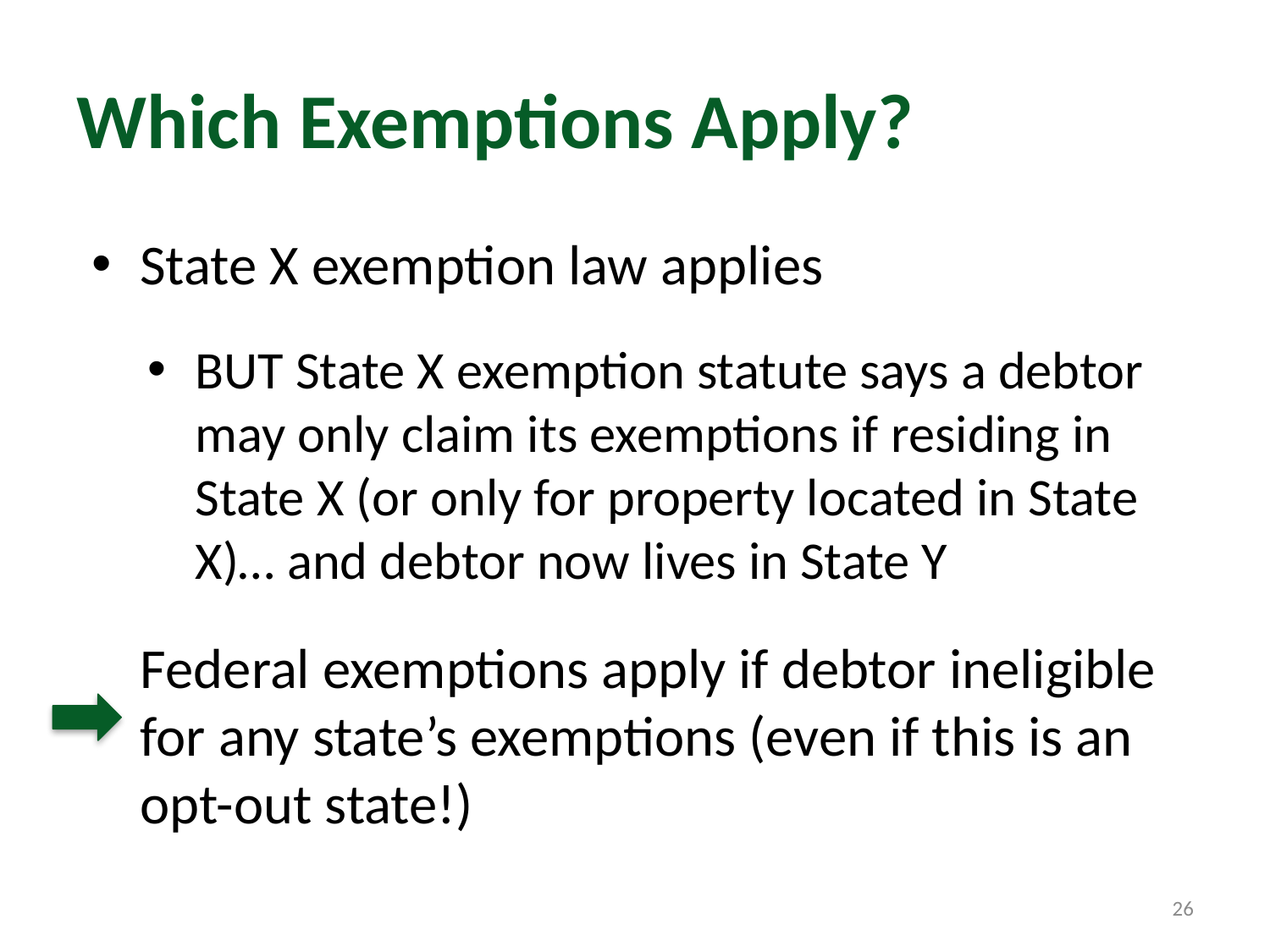

# Which Exemptions Apply?
State X exemption law applies
BUT State X exemption statute says a debtor may only claim its exemptions if residing in State X (or only for property located in State X)… and debtor now lives in State Y
Federal exemptions apply if debtor ineligible for any state’s exemptions (even if this is an opt-out state!)

26